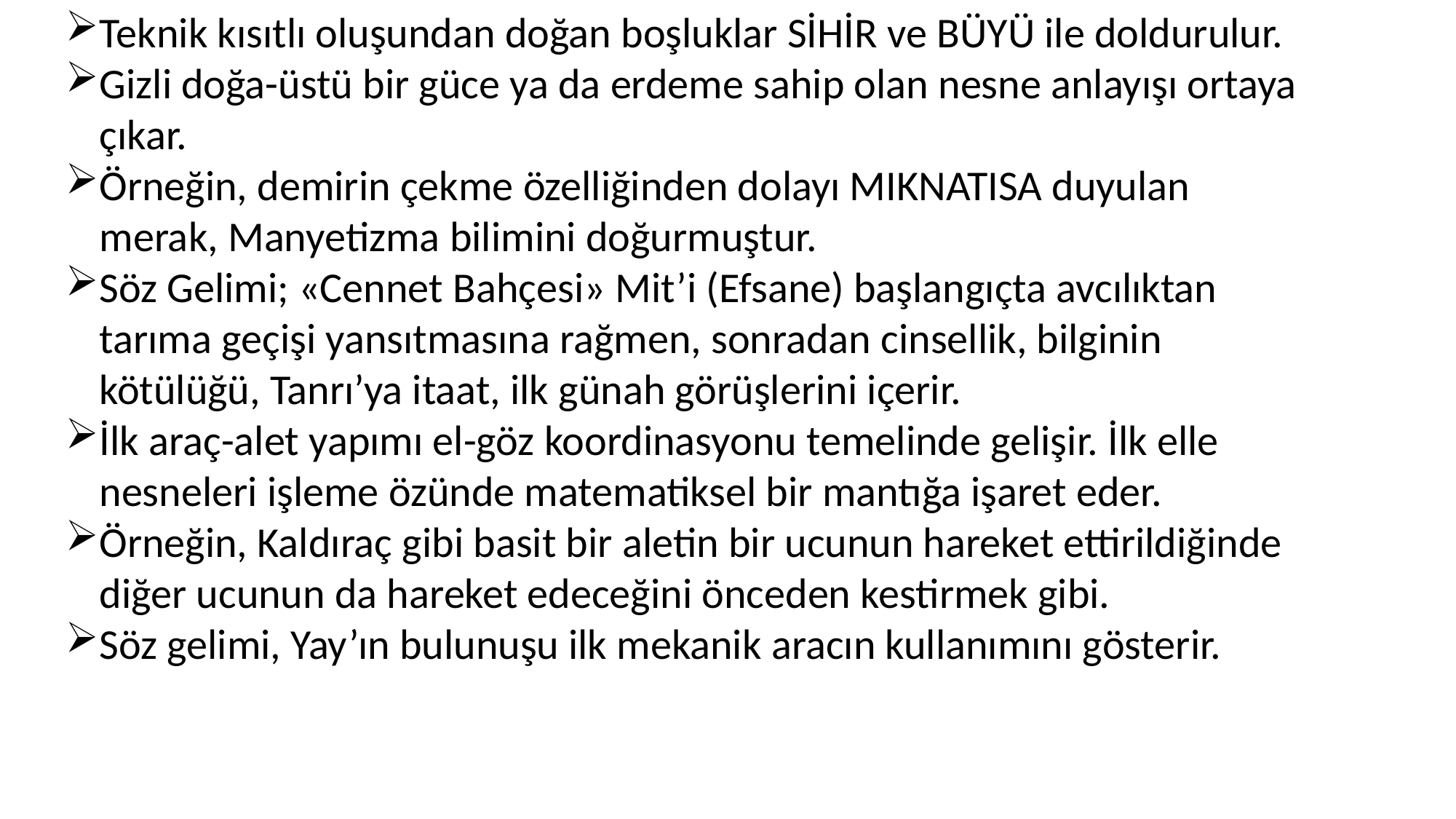

Teknik kısıtlı oluşundan doğan boşluklar SİHİR ve BÜYÜ ile doldurulur.
Gizli doğa-üstü bir güce ya da erdeme sahip olan nesne anlayışı ortaya çıkar.
Örneğin, demirin çekme özelliğinden dolayı MIKNATISA duyulan merak, Manyetizma bilimini doğurmuştur.
Söz Gelimi; «Cennet Bahçesi» Mit’i (Efsane) başlangıçta avcılıktan tarıma geçişi yansıtmasına rağmen, sonradan cinsellik, bilginin kötülüğü, Tanrı’ya itaat, ilk günah görüşlerini içerir.
İlk araç-alet yapımı el-göz koordinasyonu temelinde gelişir. İlk elle nesneleri işleme özünde matematiksel bir mantığa işaret eder.
Örneğin, Kaldıraç gibi basit bir aletin bir ucunun hareket ettirildiğinde diğer ucunun da hareket edeceğini önceden kestirmek gibi.
Söz gelimi, Yay’ın bulunuşu ilk mekanik aracın kullanımını gösterir.